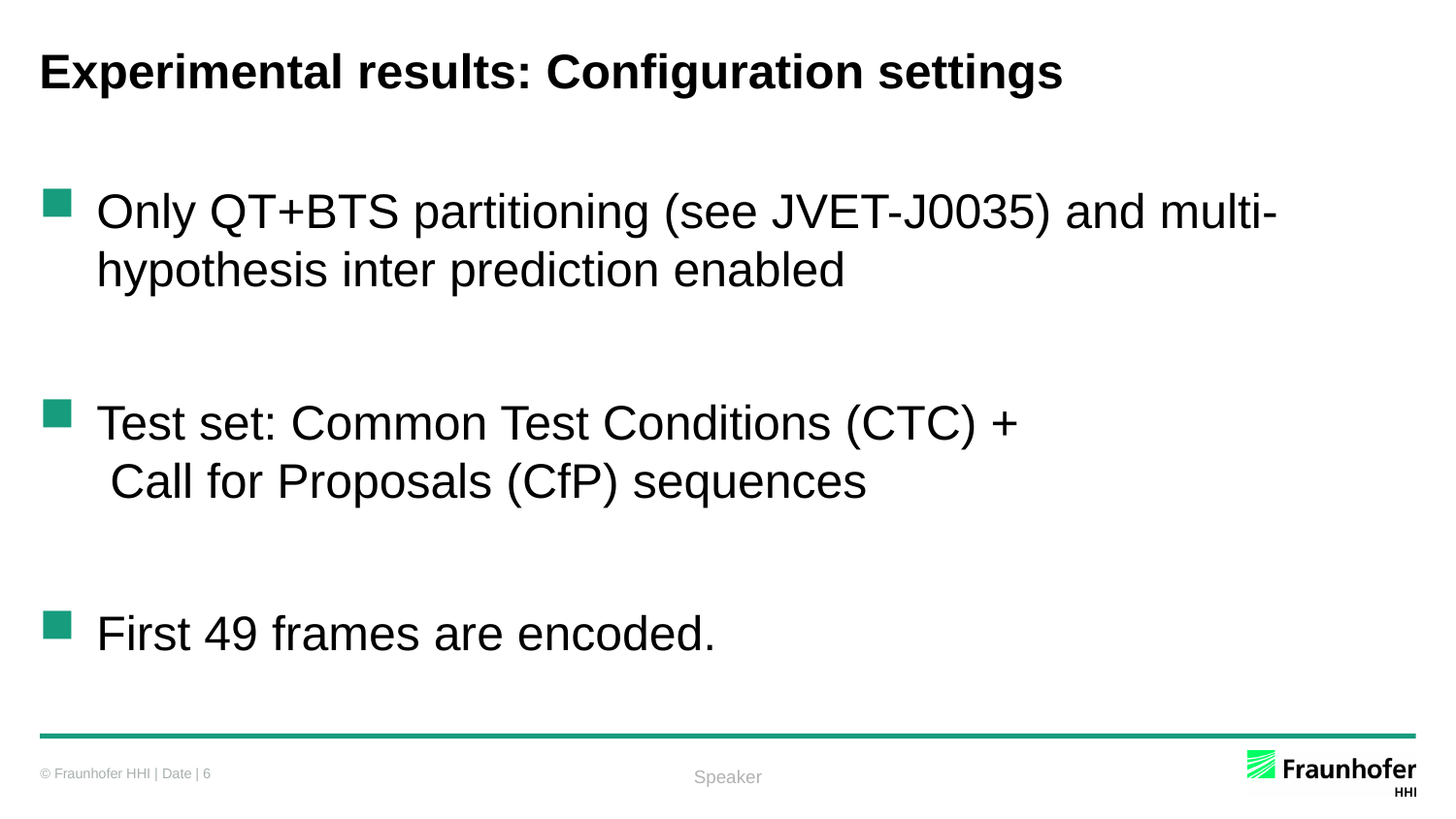

# Experimental results: Configuration settings
Only QT+BTS partitioning (see JVET-J0035) and multi-hypothesis inter prediction enabled

Test set: Common Test Conditions (CTC) +
 Call for Proposals (CfP) sequences

First 49 frames are encoded.

Speaker